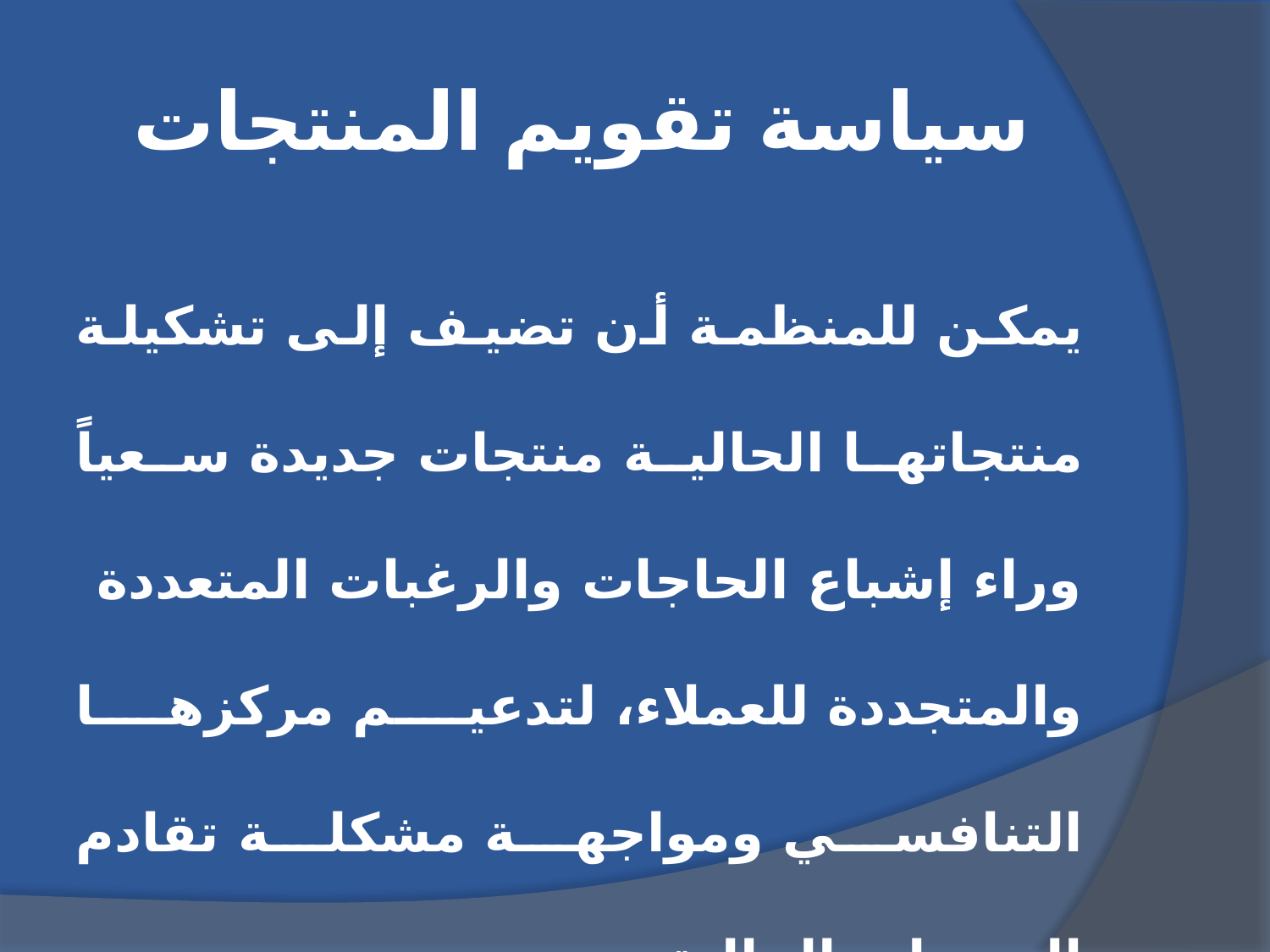

# سياسة تقويم المنتجات
يمكن للمنظمة أن تضيف إلى تشكيلة منتجاتها الحالية منتجات جديدة سعياً وراء إشباع الحاجات والرغبات المتعددة والمتجددة للعملاء، لتدعيم مركزها التنافسي ومواجهة مشكلة تقادم المنتجات الحالية.